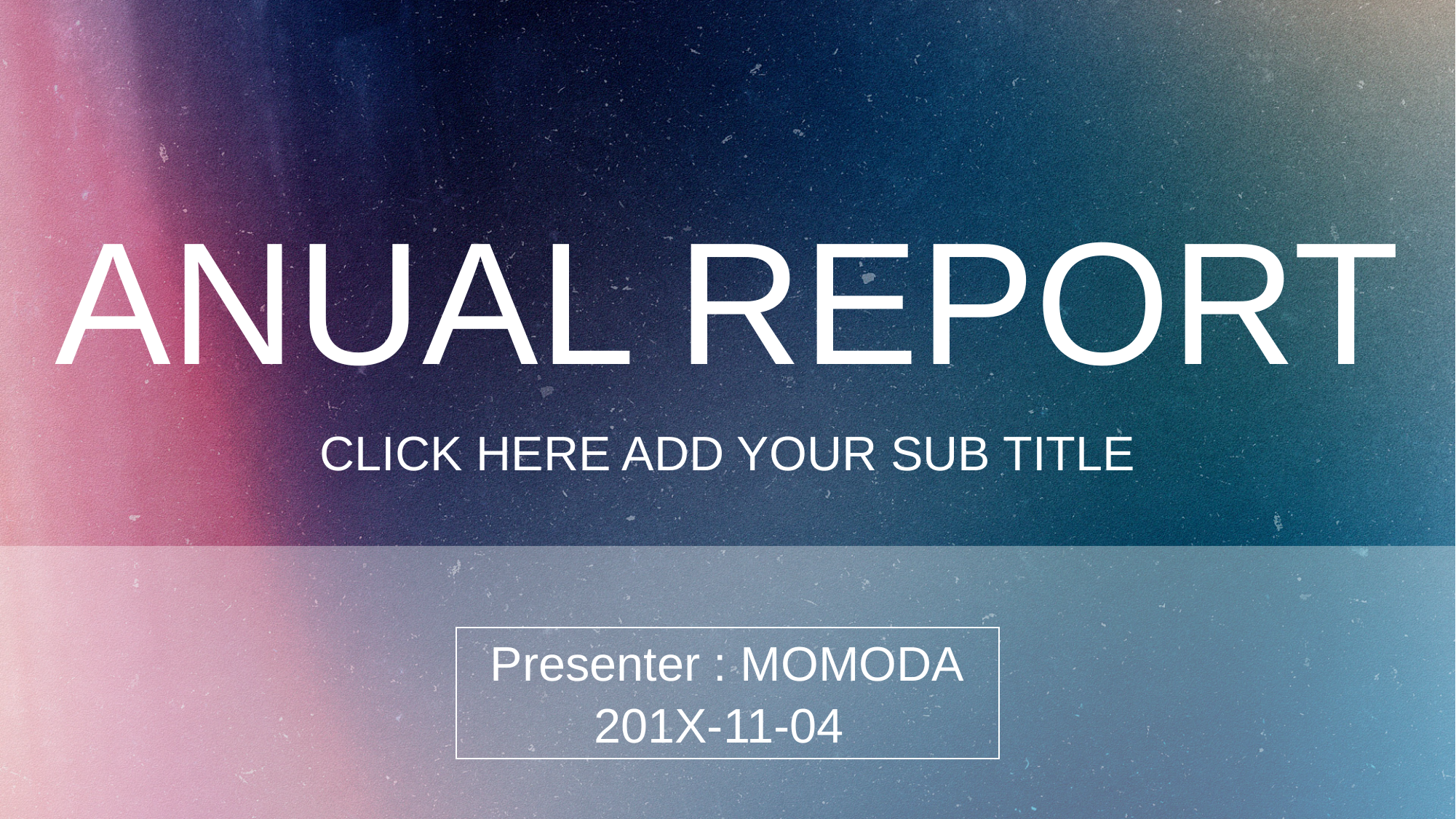

ANUAL REPORT
CLICK HERE ADD YOUR SUB TITLE

Presenter : MOMODA
201X-11-04